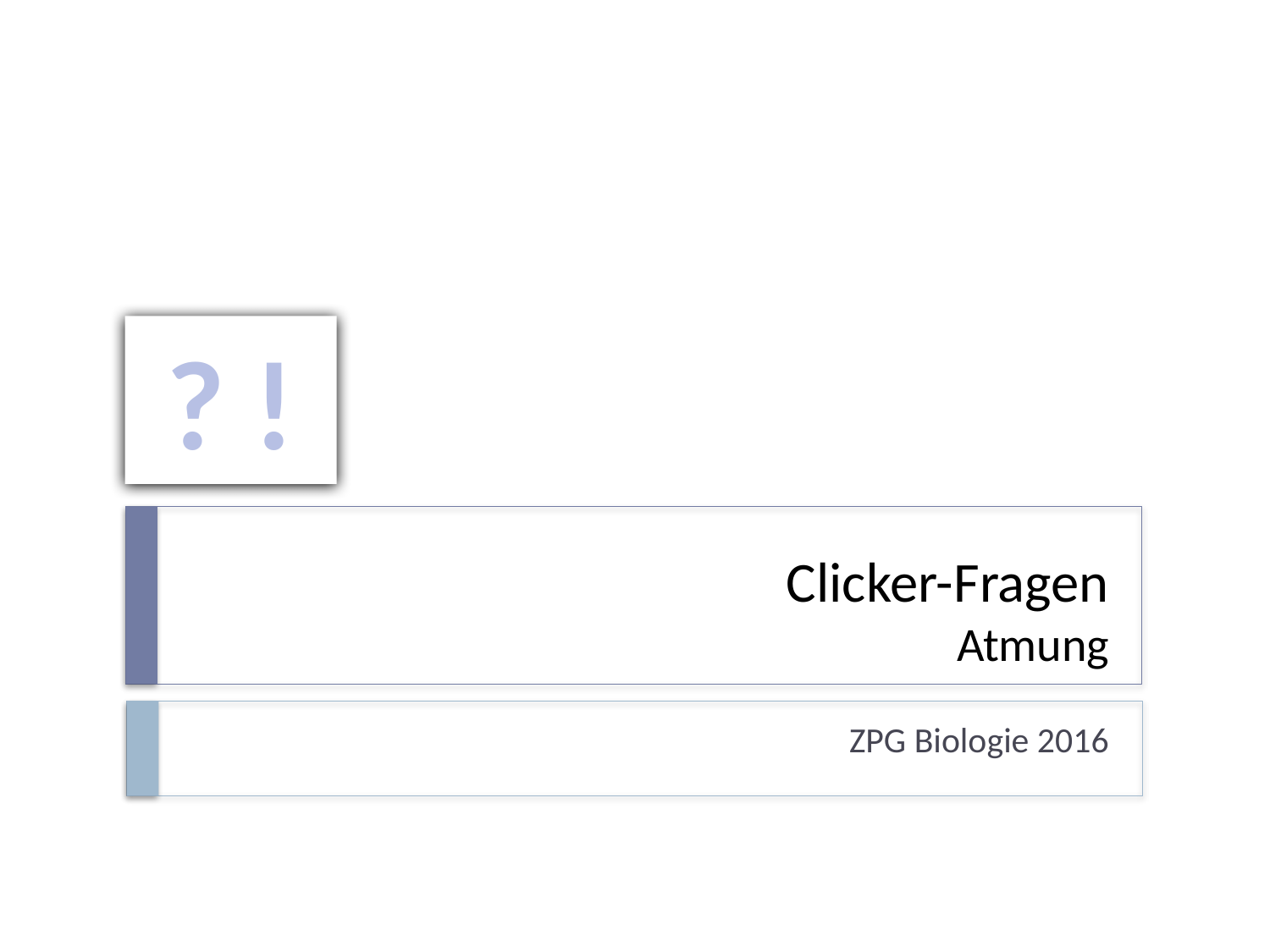

? !

# Clicker-Fragen Atmung
ZPG Biologie 2016